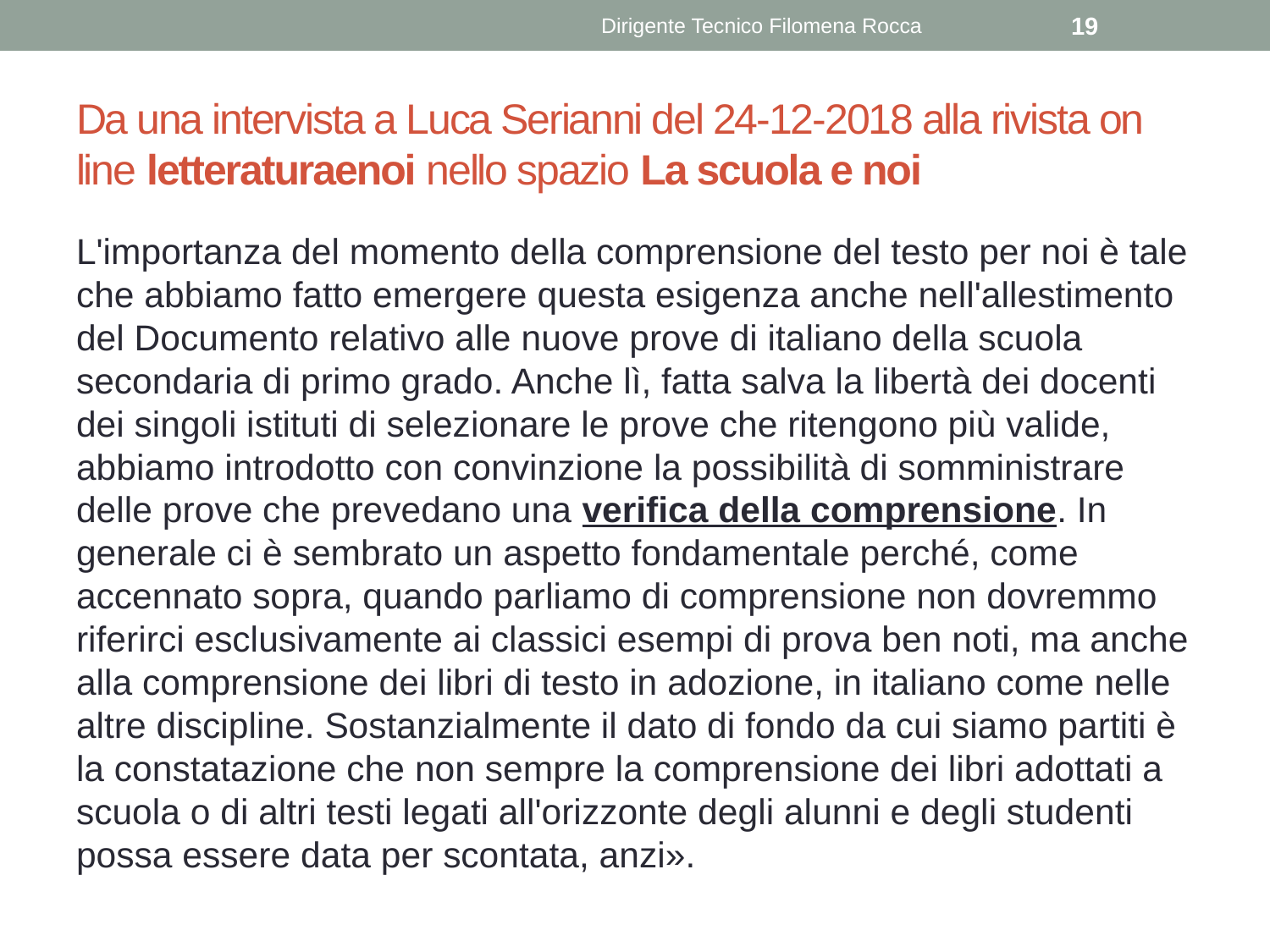

Dirigente Tecnico Filomena Rocca
19
# Da una intervista a Luca Serianni del 24-12-2018 alla rivista on line letteraturaenoi nello spazio La scuola e noi
L'importanza del momento della comprensione del testo per noi è tale che abbiamo fatto emergere questa esigenza anche nell'allestimento del Documento relativo alle nuove prove di italiano della scuola secondaria di primo grado. Anche lì, fatta salva la libertà dei docenti dei singoli istituti di selezionare le prove che ritengono più valide, abbiamo introdotto con convinzione la possibilità di somministrare delle prove che prevedano una verifica della comprensione. In generale ci è sembrato un aspetto fondamentale perché, come accennato sopra, quando parliamo di comprensione non dovremmo riferirci esclusivamente ai classici esempi di prova ben noti, ma anche alla comprensione dei libri di testo in adozione, in italiano come nelle altre discipline. Sostanzialmente il dato di fondo da cui siamo partiti è la constatazione che non sempre la comprensione dei libri adottati a scuola o di altri testi legati all'orizzonte degli alunni e degli studenti possa essere data per scontata, anzi».